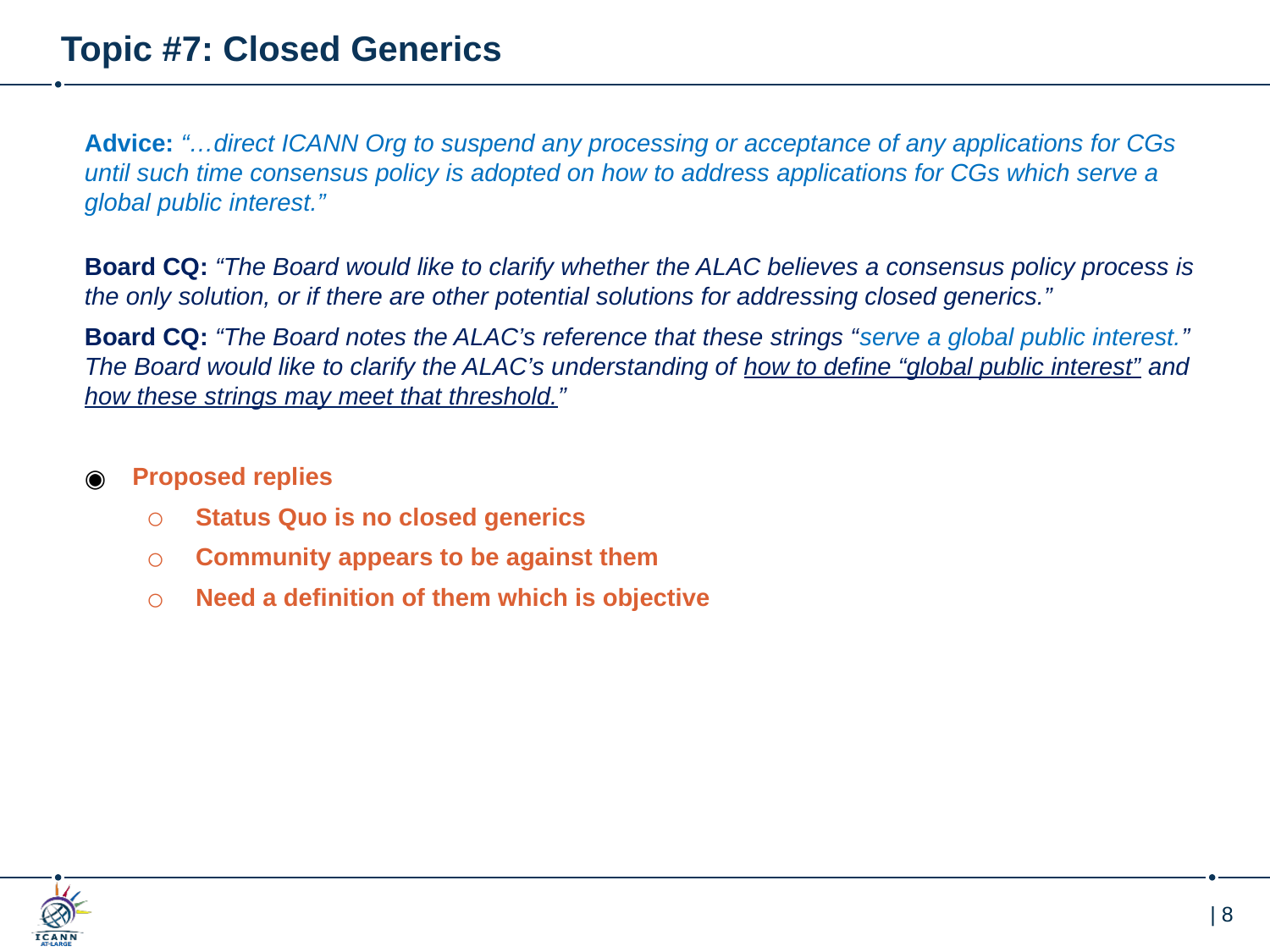

# Topic #7: Closed Generics
Advice: “…direct ICANN Org to suspend any processing or acceptance of any applications for CGs until such time consensus policy is adopted on how to address applications for CGs which serve a global public interest.”

Board CQ: “The Board would like to clarify whether the ALAC believes a consensus policy process is the only solution, or if there are other potential solutions for addressing closed generics.”
Board CQ: “The Board notes the ALAC’s reference that these strings “serve a global public interest.” The Board would like to clarify the ALAC’s understanding of how to define “global public interest” and how these strings may meet that threshold.”

Proposed replies
Status Quo is no closed generics
Community appears to be against them
Need a definition of them which is objective